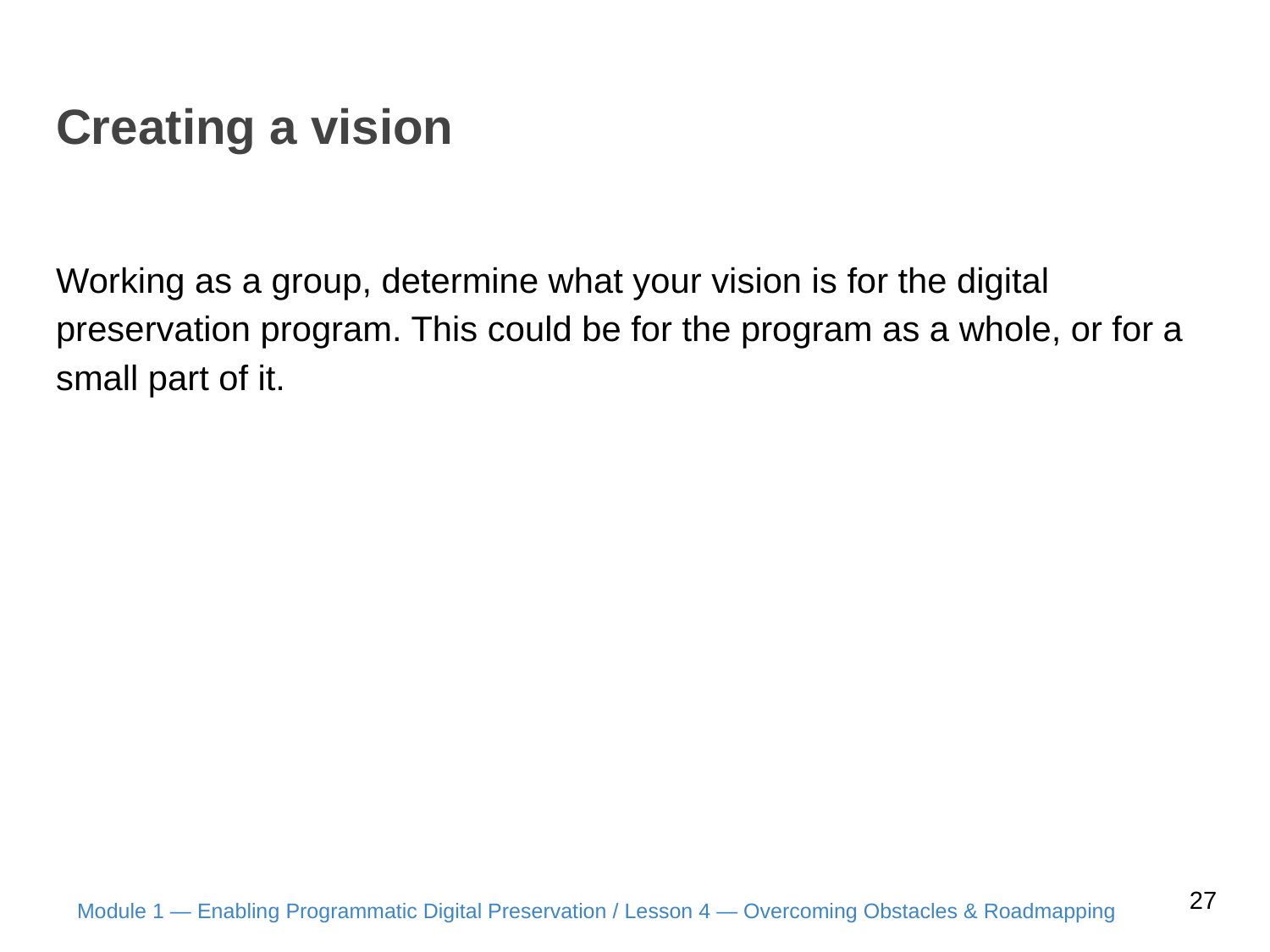

# Creating a vision
Working as a group, determine what your vision is for the digital preservation program. This could be for the program as a whole, or for a small part of it.

27
Module 1 — Enabling Programmatic Digital Preservation / Lesson 4 — Overcoming Obstacles & Roadmapping